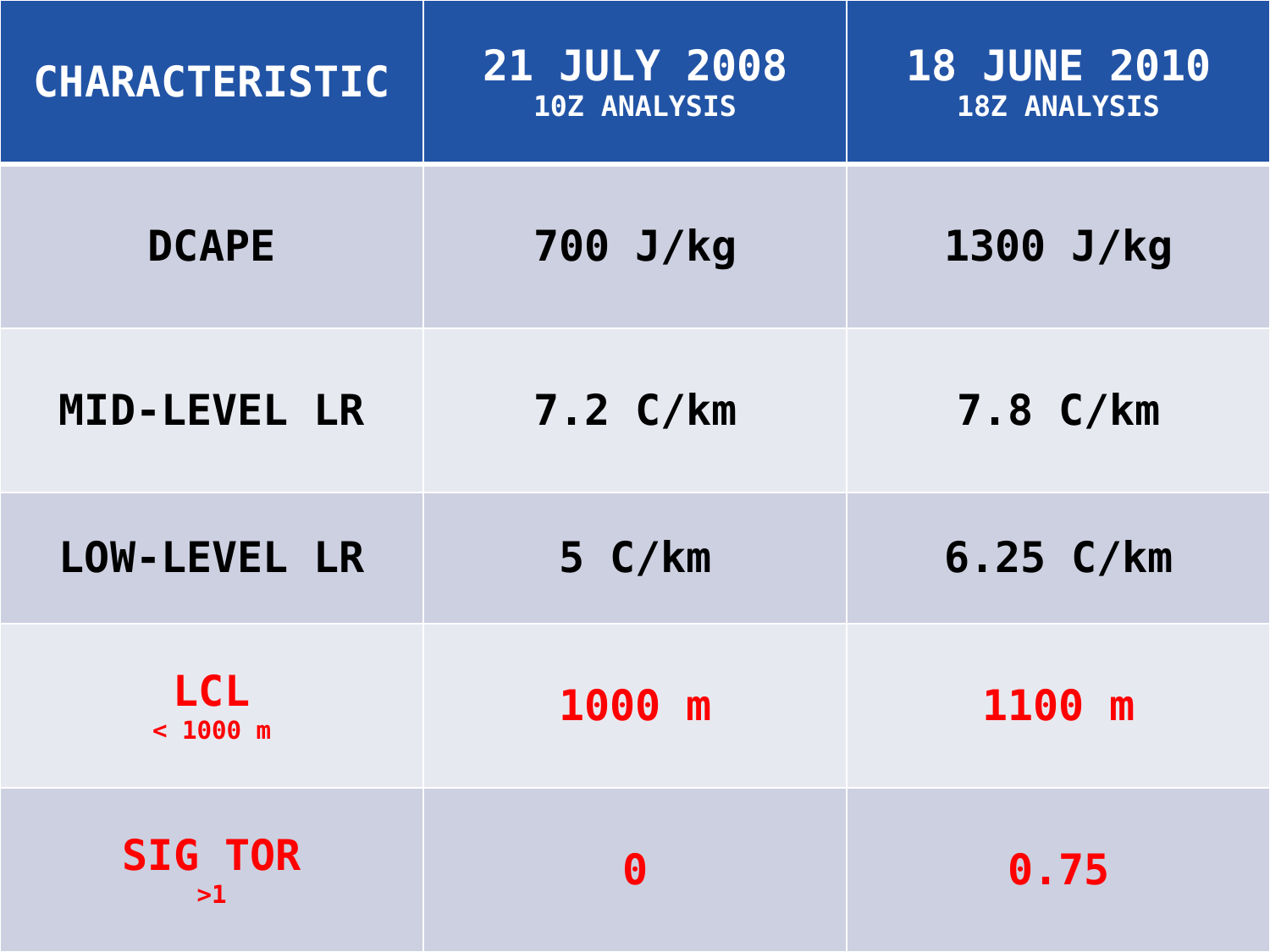

| CHARACTERISTIC | 21 JULY 2008 10Z ANALYSIS | 18 JUNE 2010 18Z ANALYSIS |
| --- | --- | --- |
| DCAPE | 700 J/kg | 1300 J/kg |
| MID-LEVEL LR | 7.2 C/km | 7.8 C/km |
| LOW-LEVEL LR | 5 C/km | 6.25 C/km |
| LCL < 1000 m | 1000 m | 1100 m |
| SIG TOR >1 | 0 | 0.75 |